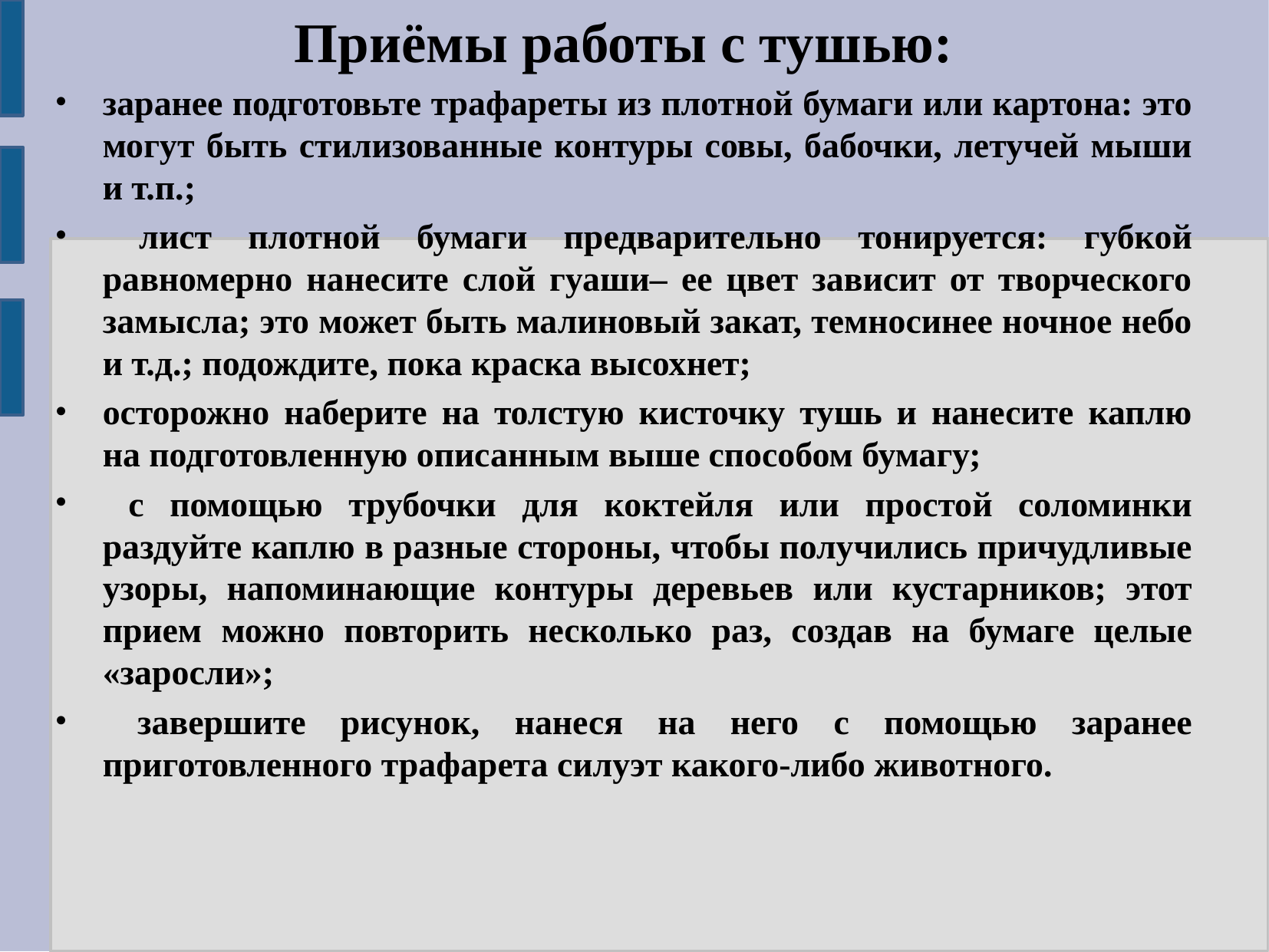

Приёмы работы с тушью:
заранее подготовьте трафареты из плотной бумаги или картона: это могут быть стилизованные контуры совы, бабочки, летучей мыши и т.п.;
 лист плотной бумаги предварительно тонируется: губкой равномерно нанесите слой гуаши– ее цвет зависит от творческого замысла; это может быть малиновый закат, темносинее ночное небо и т.д.; подождите, пока краска высохнет;
осторожно наберите на толстую кисточку тушь и нанесите каплю на подготовленную описанным выше способом бумагу;
 с помощью трубочки для коктейля или простой соломинки раздуйте каплю в разные стороны, чтобы получились причудливые узоры, напоминающие контуры деревьев или кустарников; этот прием можно повторить несколько раз, создав на бумаге целые «заросли»;
 завершите рисунок, нанеся на него с помощью заранее приготовленного трафарета силуэт какого-либо животного.